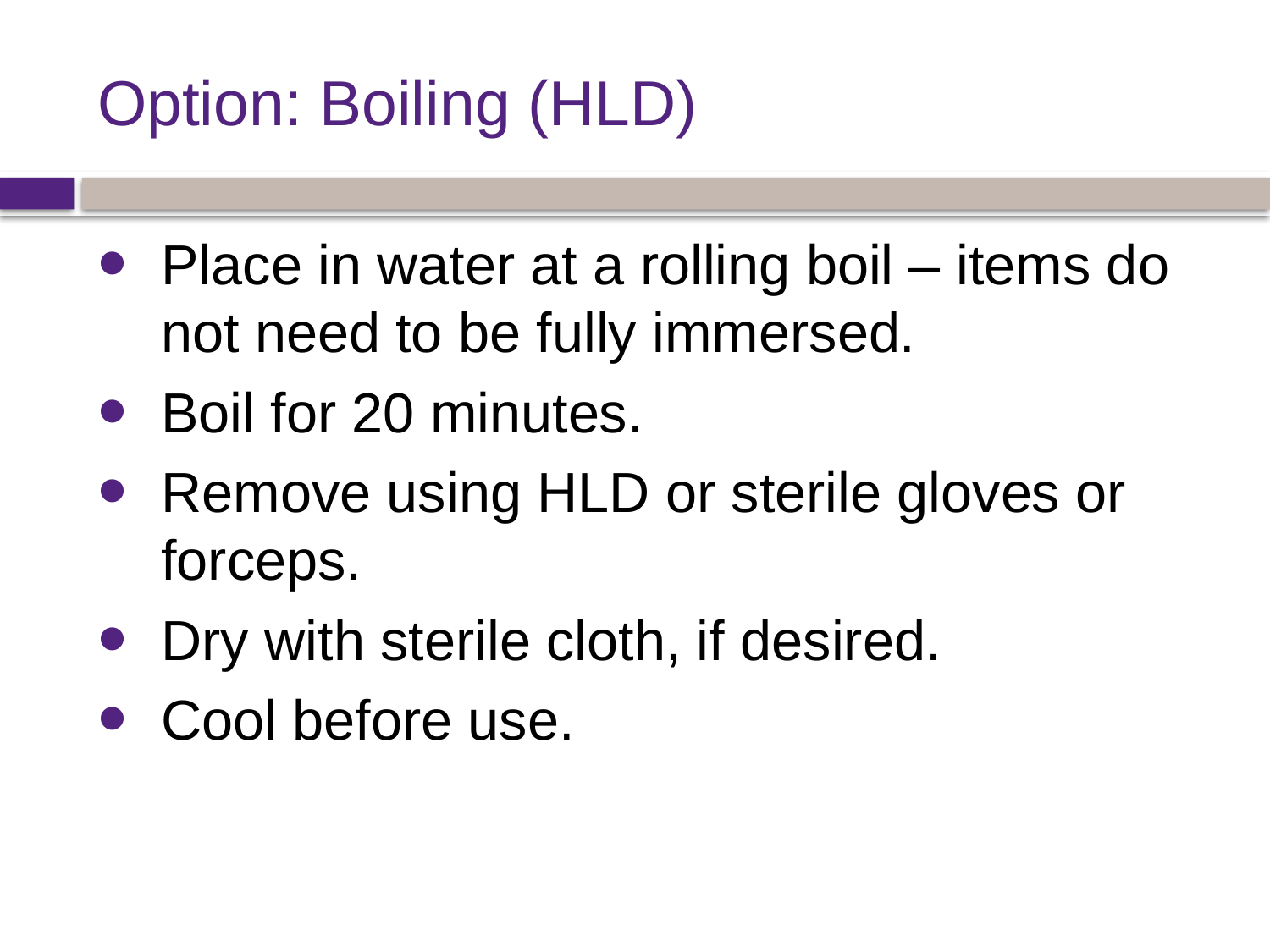

# Option: Boiling (HLD)
Place in water at a rolling boil – items do not need to be fully immersed.
Boil for 20 minutes.
Remove using HLD or sterile gloves or forceps.
Dry with sterile cloth, if desired.
Cool before use.